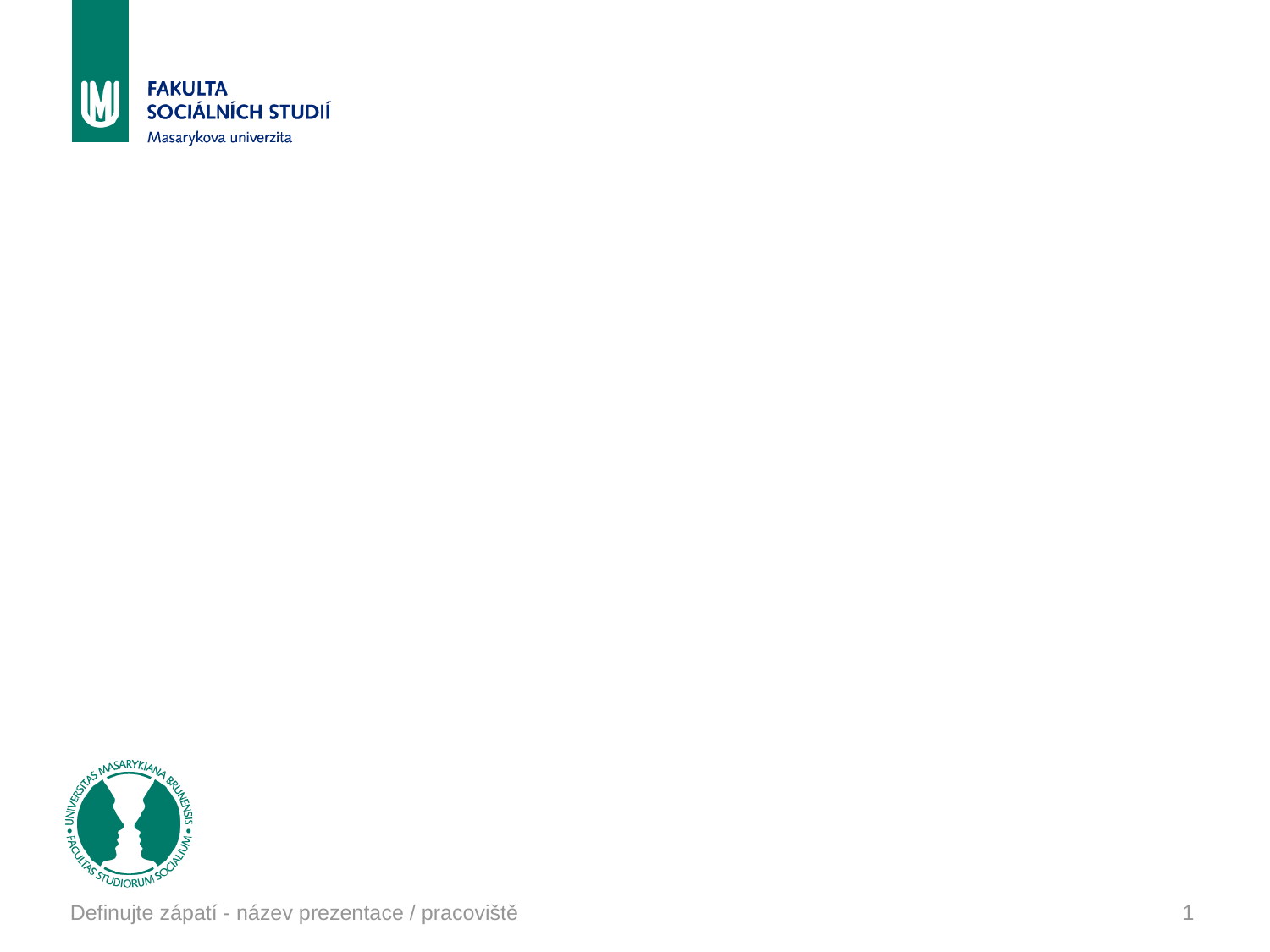

#
Definujte zápatí - název prezentace / pracoviště
1